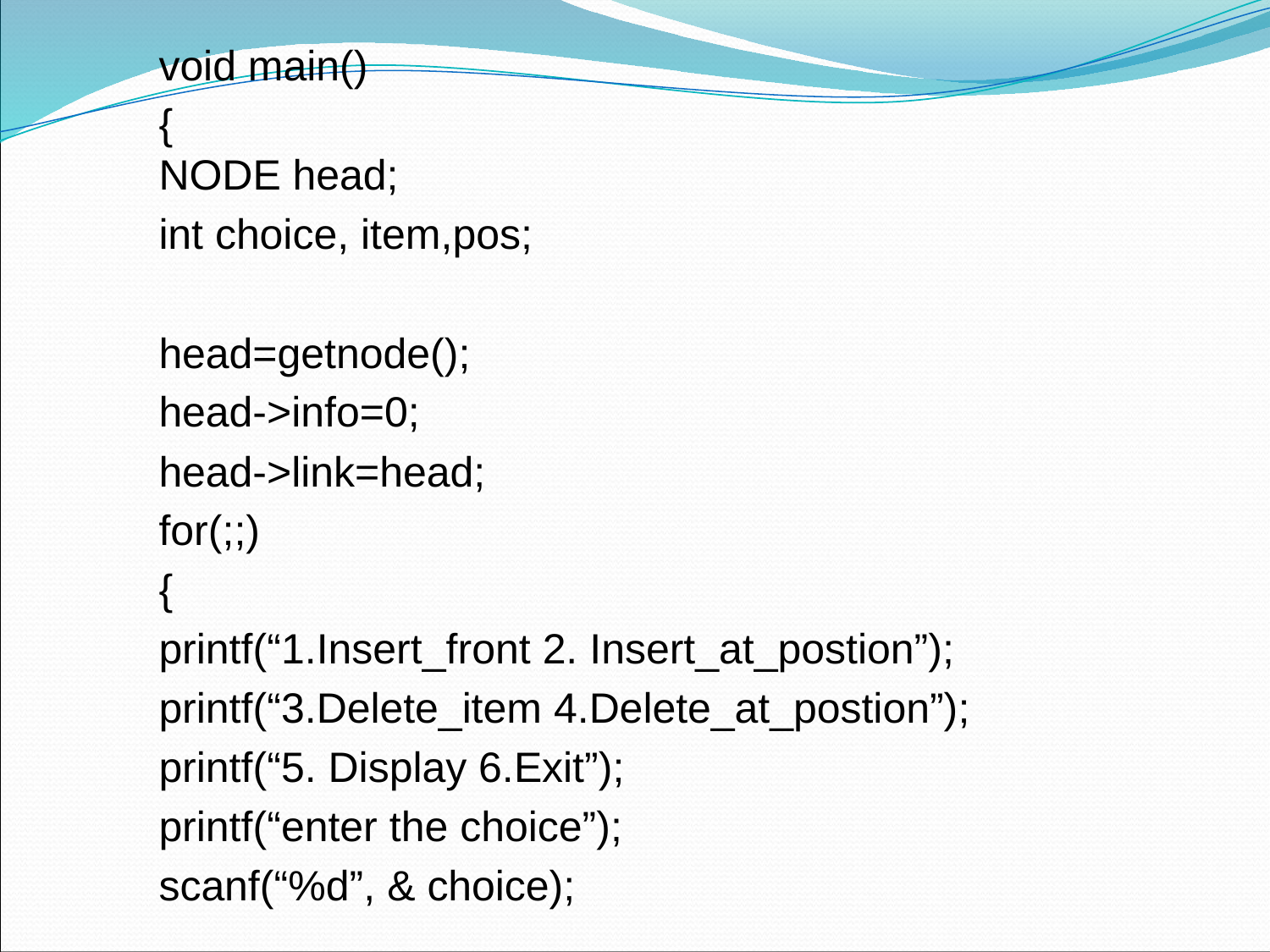

void main()
	{
	NODE head;
	int choice, item,pos;

	head=getnode();
	head->info=0;
	head->link=head;
	for(;;)
	{
	printf(“1.Insert_front 2. Insert_at_postion”);
	printf(“3.Delete_item 4.Delete_at_postion”);
	printf(“5. Display 6.Exit”);
	printf(“enter the choice”);
	scanf(“%d”, & choice);
#